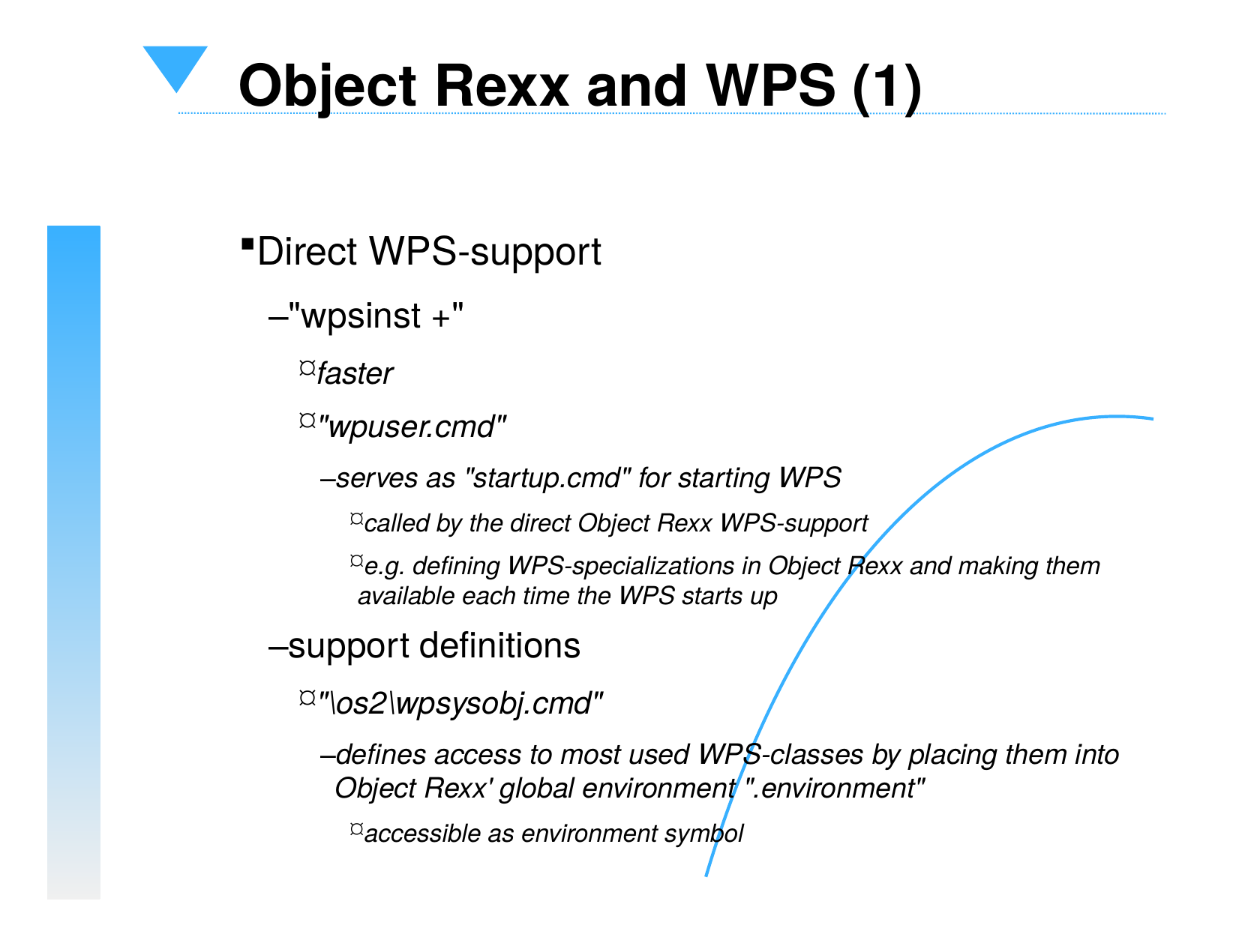

Object Rexx and WPS (1)

Direct WPS-support
"wpsinst +"
faster
"wpuser.cmd"
serves as "startup.cmd" for starting WPS
called by the direct Object Rexx WPS-support
e.g. defining WPS-specializations in Object Rexx and making them available each time the WPS starts up
support definitions
"\os2\wpsysobj.cmd"
defines access to most used WPS-classes by placing them into Object Rexx' global environment ".environment"
accessible as environment symbol